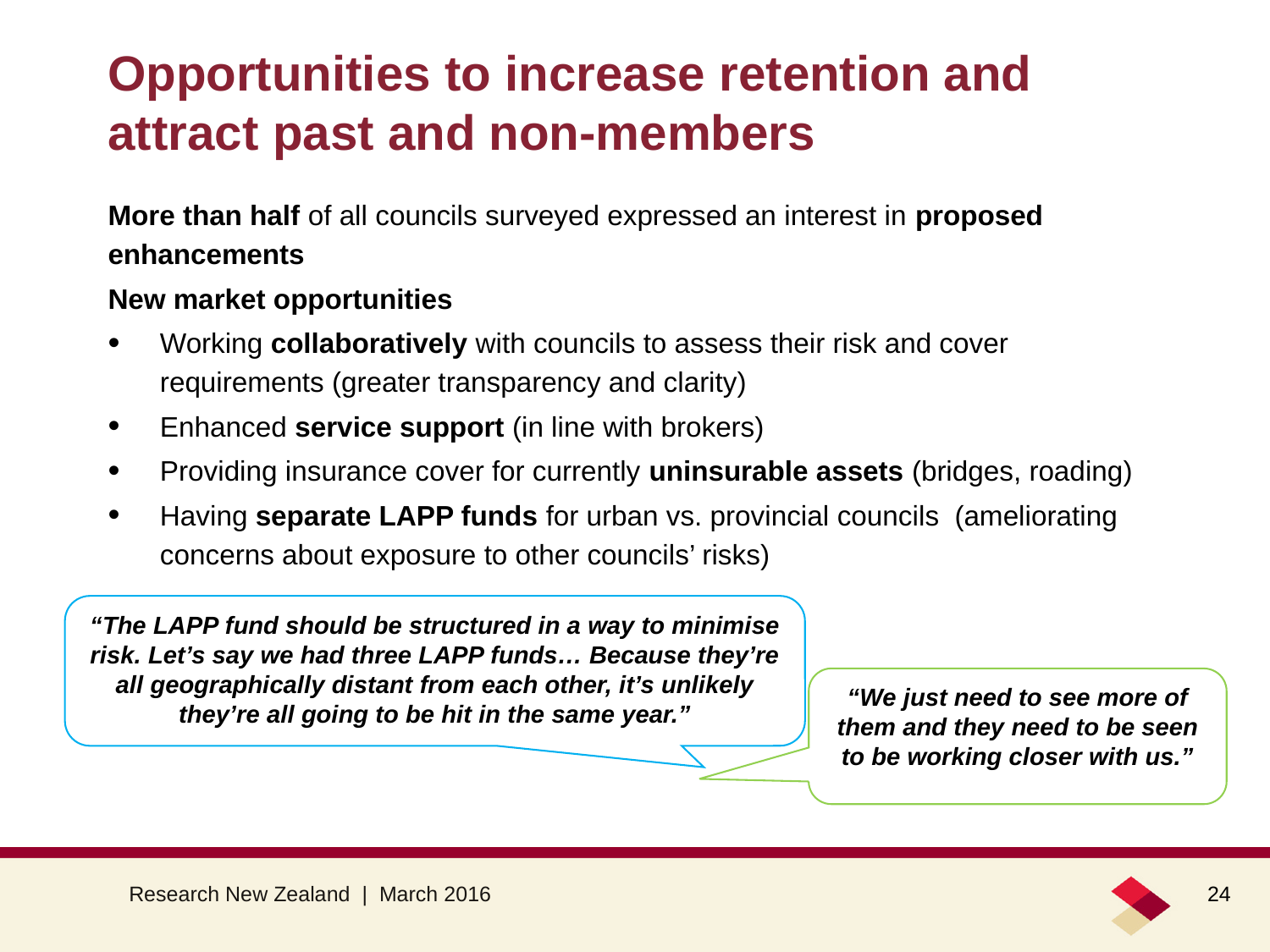

# Opportunities to increase retention and attract past and non-members
More than half of all councils surveyed expressed an interest in proposed enhancements
New market opportunities
Working collaboratively with councils to assess their risk and cover requirements (greater transparency and clarity)
Enhanced service support (in line with brokers)
Providing insurance cover for currently uninsurable assets (bridges, roading)
Having separate LAPP funds for urban vs. provincial councils  (ameliorating concerns about exposure to other councils’ risks)
“The LAPP fund should be structured in a way to minimise risk. Let’s say we had three LAPP funds… Because they’re all geographically distant from each other, it’s unlikely they’re all going to be hit in the same year.”
“We just need to see more of them and they need to be seen to be working closer with us.”